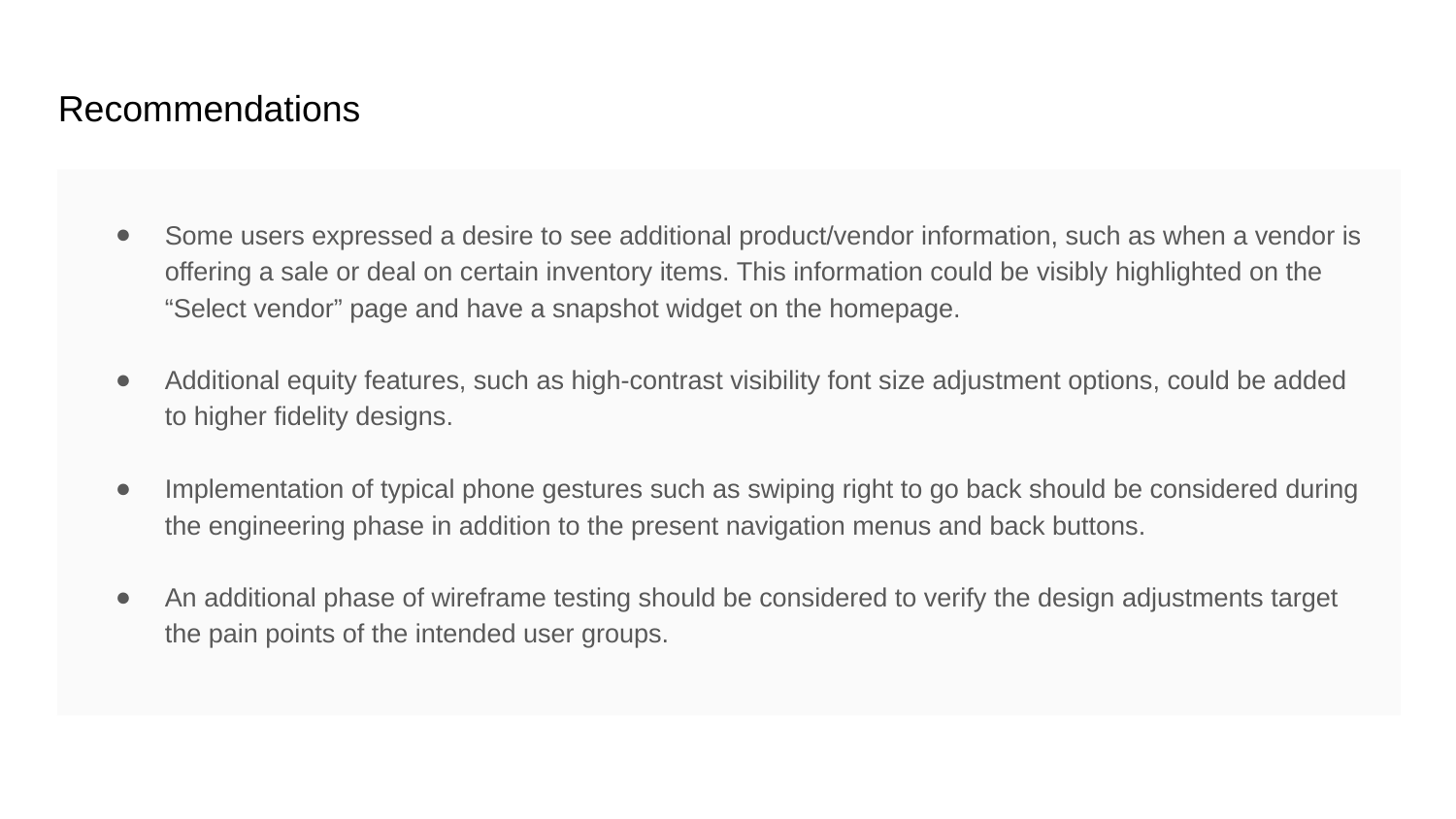

Recommendations

Some users expressed a desire to see additional product/vendor information, such as when a vendor is offering a sale or deal on certain inventory items. This information could be visibly highlighted on the “Select vendor” page and have a snapshot widget on the homepage.

Additional equity features, such as high-contrast visibility font size adjustment options, could be added to higher fidelity designs.

Implementation of typical phone gestures such as swiping right to go back should be considered during the engineering phase in addition to the present navigation menus and back buttons.

An additional phase of wireframe testing should be considered to verify the design adjustments target the pain points of the intended user groups.